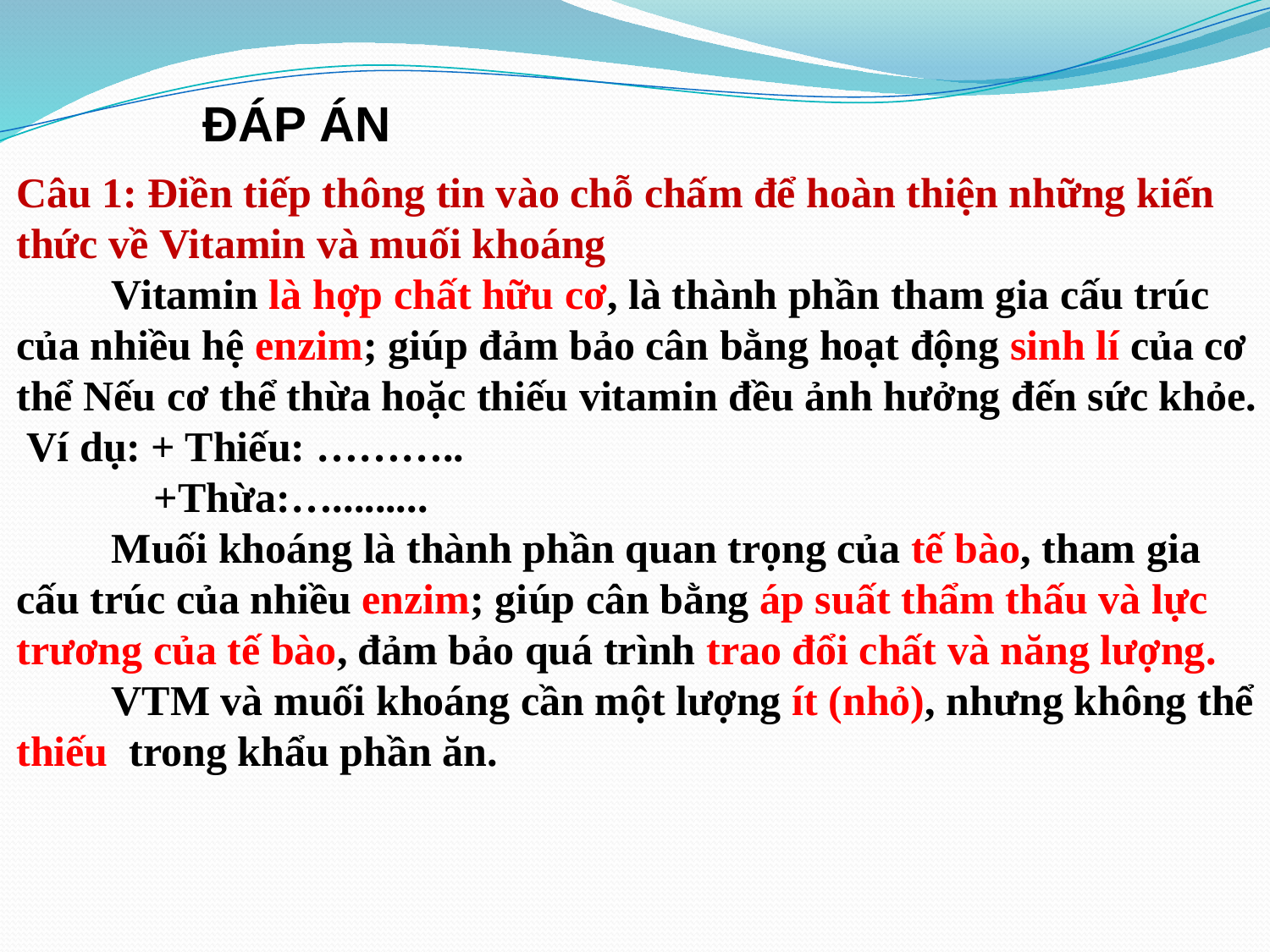

ĐÁP ÁN
Câu 1: Điền tiếp thông tin vào chỗ chấm để hoàn thiện những kiến thức về Vitamin và muối khoáng
         Vitamin là hợp chất hữu cơ, là thành phần tham gia cấu trúc của nhiều hệ enzim; giúp đảm bảo cân bằng hoạt động sinh lí của cơ thể Nếu cơ thể thừa hoặc thiếu vitamin đều ảnh hưởng đến sức khỏe.
 Ví dụ: + Thiếu: ………..
             +Thừa:….........
         Muối khoáng là thành phần quan trọng của tế bào, tham gia cấu trúc của nhiều enzim; giúp cân bằng áp suất thẩm thấu và lực trương của tế bào, đảm bảo quá trình trao đổi chất và năng lượng.
         VTM và muối khoáng cần một lượng ít (nhỏ), nhưng không thể thiếu  trong khẩu phần ăn.